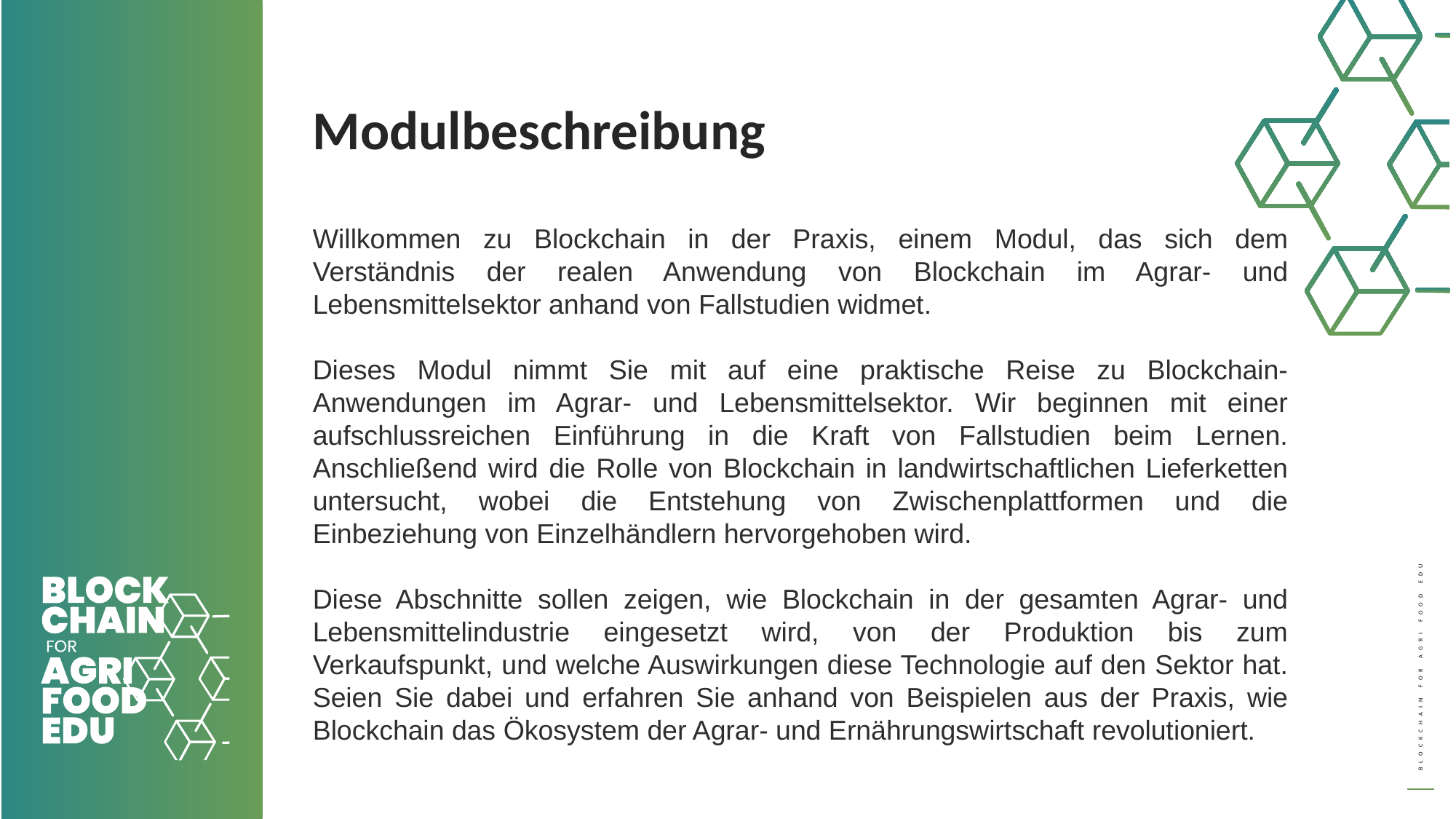

Modulbeschreibung
Willkommen zu Blockchain in der Praxis, einem Modul, das sich dem Verständnis der realen Anwendung von Blockchain im Agrar- und Lebensmittelsektor anhand von Fallstudien widmet.

Dieses Modul nimmt Sie mit auf eine praktische Reise zu Blockchain-Anwendungen im Agrar- und Lebensmittelsektor. Wir beginnen mit einer aufschlussreichen Einführung in die Kraft von Fallstudien beim Lernen. Anschließend wird die Rolle von Blockchain in landwirtschaftlichen Lieferketten untersucht, wobei die Entstehung von Zwischenplattformen und die Einbeziehung von Einzelhändlern hervorgehoben wird.

Diese Abschnitte sollen zeigen, wie Blockchain in der gesamten Agrar- und Lebensmittelindustrie eingesetzt wird, von der Produktion bis zum Verkaufspunkt, und welche Auswirkungen diese Technologie auf den Sektor hat. Seien Sie dabei und erfahren Sie anhand von Beispielen aus der Praxis, wie Blockchain das Ökosystem der Agrar- und Ernährungswirtschaft revolutioniert.